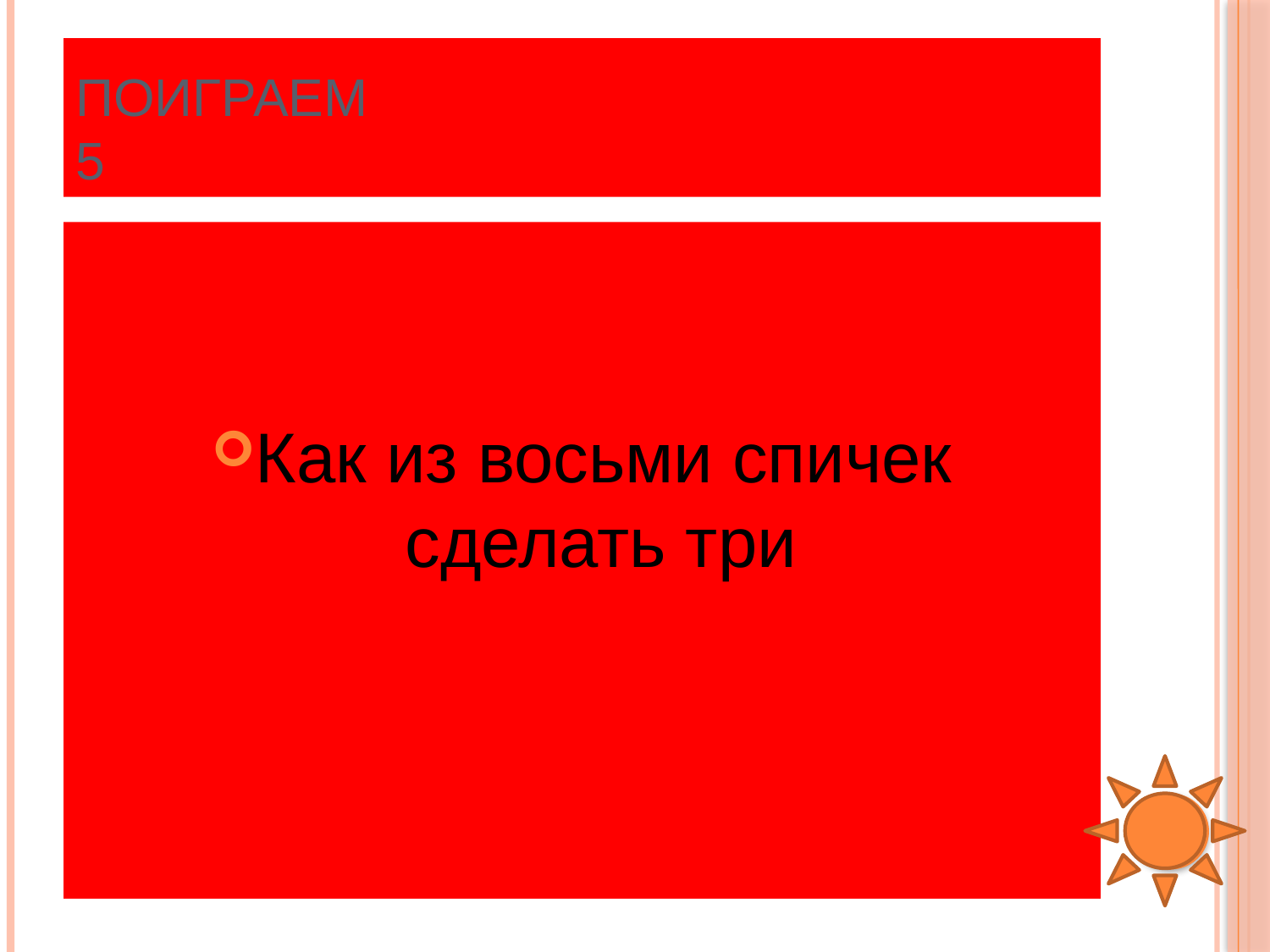

# Поиграем                                                5

Как из восьми спичек сделать три